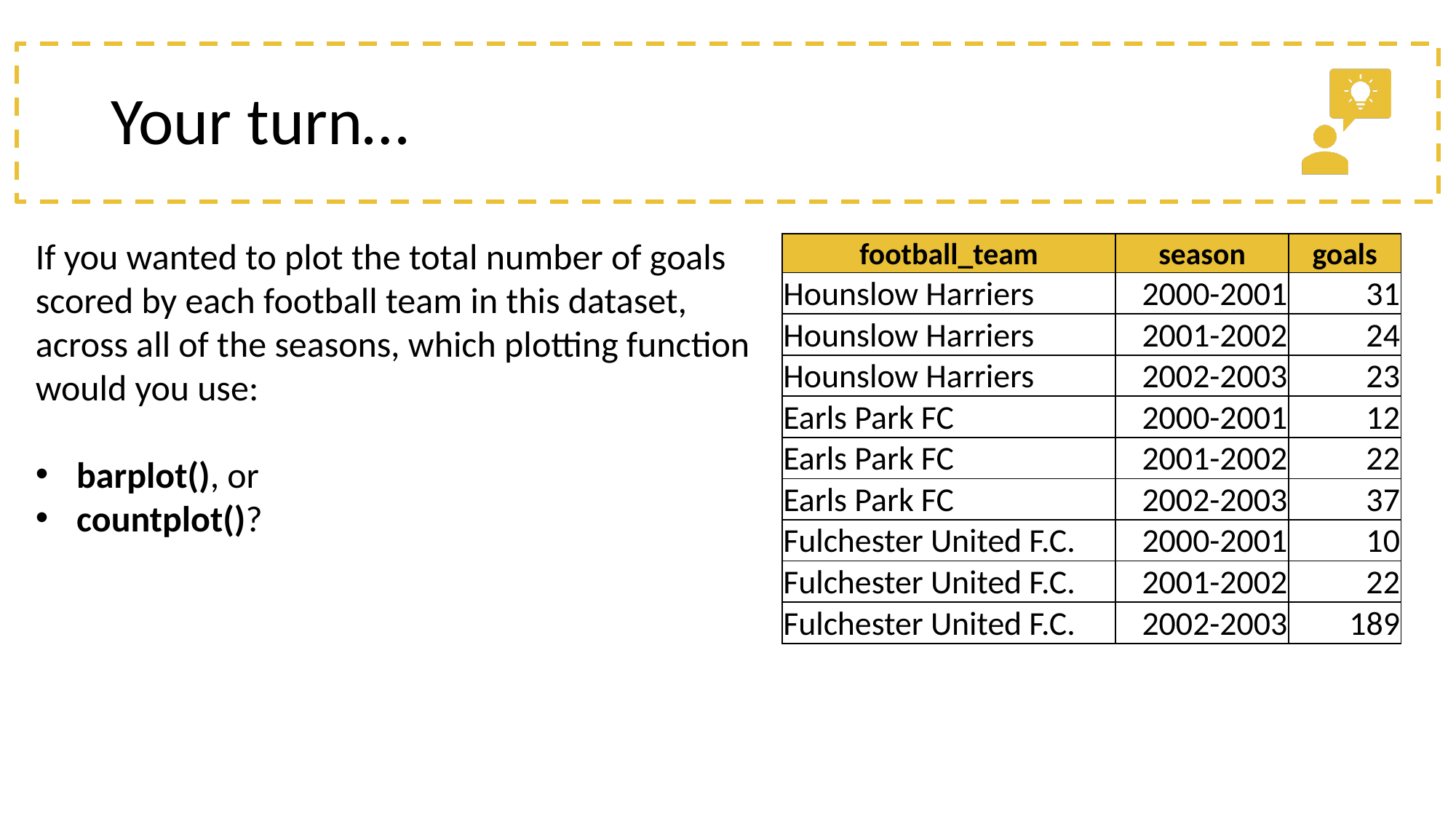

# Your turn…
If you wanted to plot the total number of goals scored by each football team in this dataset, across all of the seasons, which plotting function would you use:

barplot(), or
countplot()?
| football\_team | season | goals |
| --- | --- | --- |
| Hounslow Harriers | 2000-2001 | 31 |
| Hounslow Harriers | 2001-2002 | 24 |
| Hounslow Harriers | 2002-2003 | 23 |
| Earls Park FC | 2000-2001 | 12 |
| Earls Park FC | 2001-2002 | 22 |
| Earls Park FC | 2002-2003 | 37 |
| Fulchester United F.C. | 2000-2001 | 10 |
| Fulchester United F.C. | 2001-2002 | 22 |
| Fulchester United F.C. | 2002-2003 | 189 |